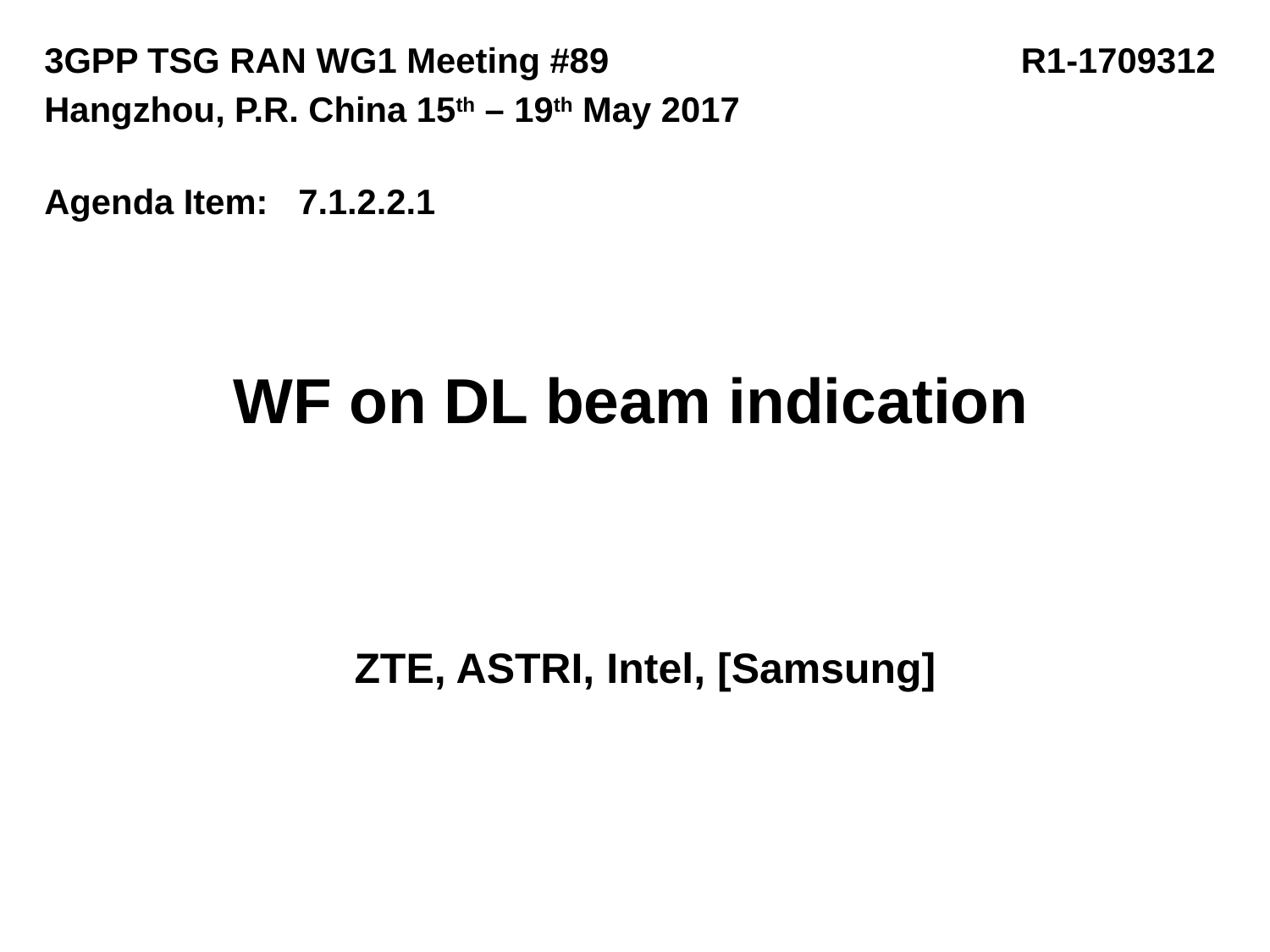

3GPP TSG RAN WG1 Meeting #89			         R1-1709312
Hangzhou, P.R. China 15th – 19th May 2017

Agenda Item:	7.1.2.2.1

# WF on DL beam indication
ZTE, ASTRI, Intel, [Samsung]